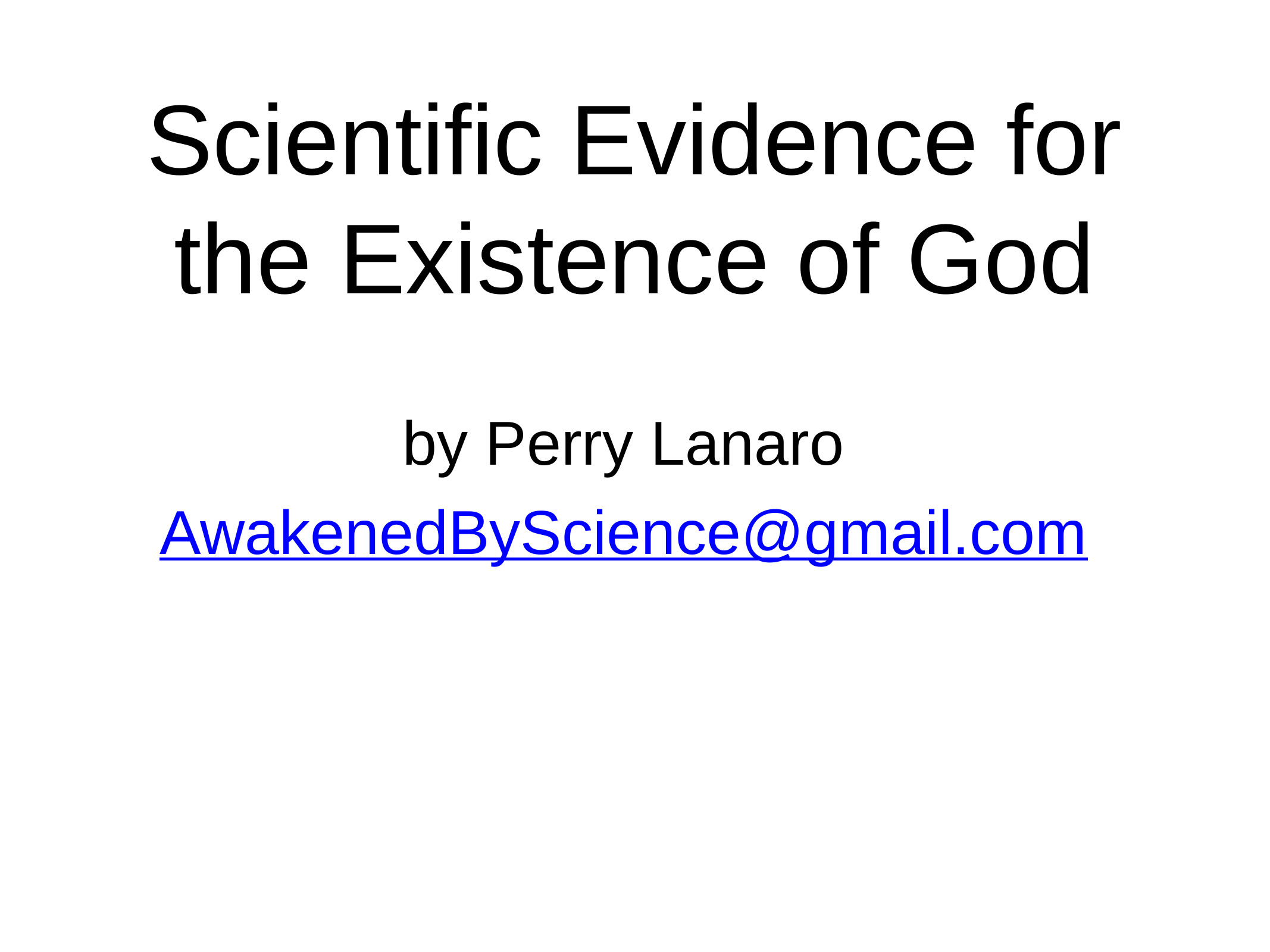

# Scientific Evidence for the Existence of God
by Perry Lanaro
AwakenedByScience@gmail.com